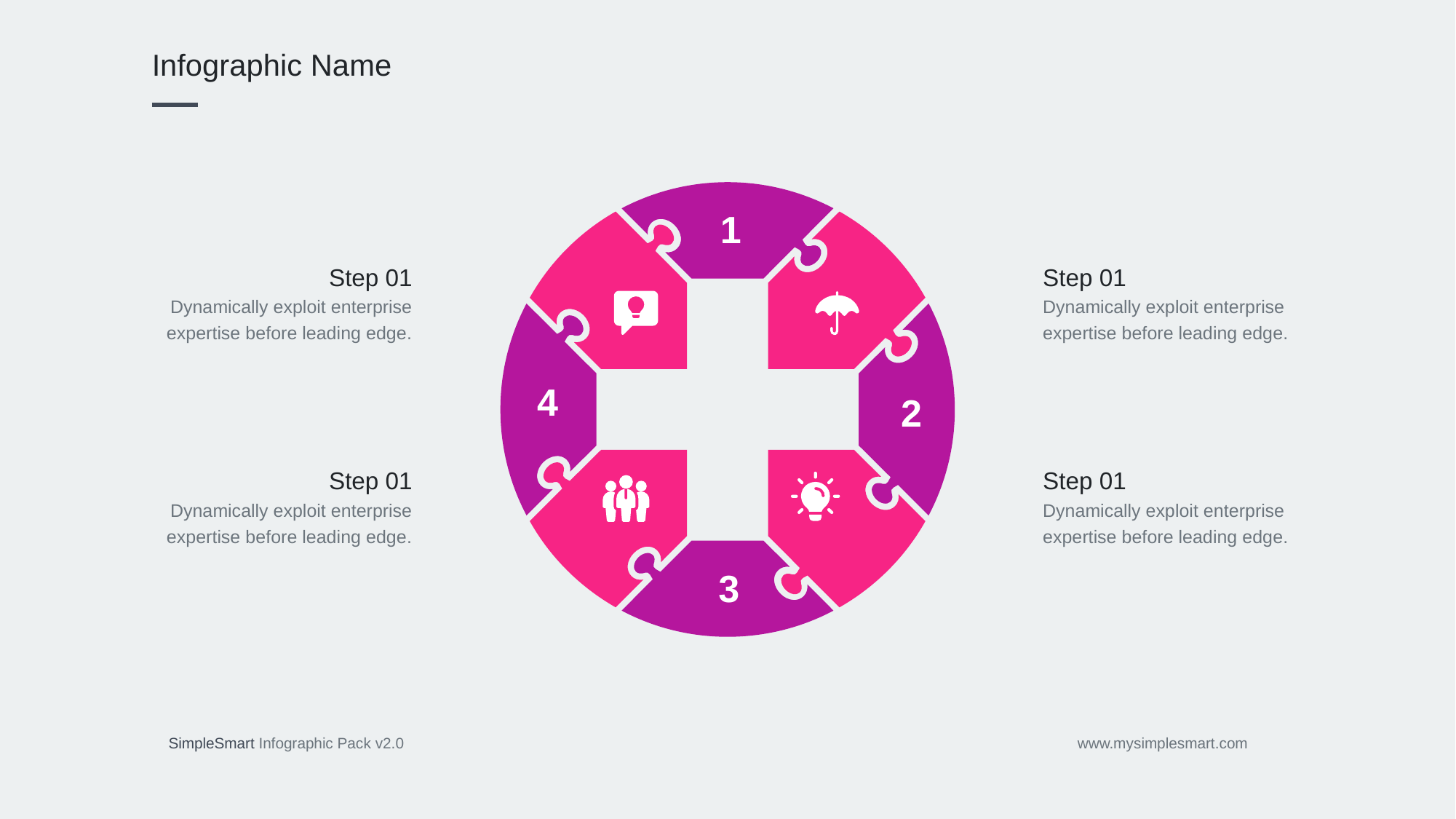

Infographic Name

1

Step 01
Dynamically exploit enterprise
expertise before leading edge.
Step 01
Dynamically exploit enterprise
expertise before leading edge.
Step 01
Dynamically exploit enterprise
expertise before leading edge.

4
2

Step 01
Dynamically exploit enterprise
expertise before leading edge.

3
13